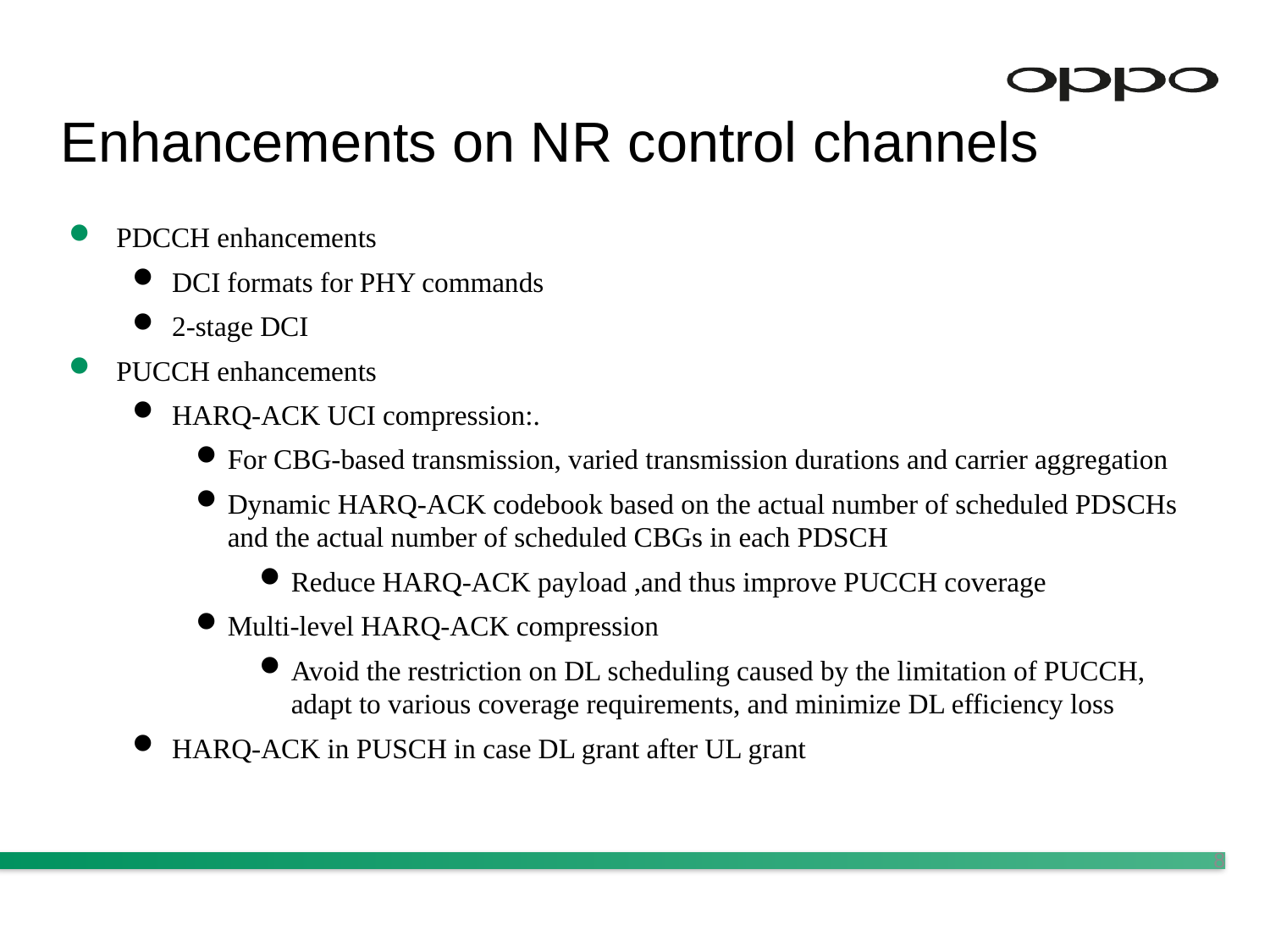

# Enhancements on NR control channels
PDCCH enhancements
DCI formats for PHY commands
2-stage DCI
PUCCH enhancements
HARQ-ACK UCI compression:.
For CBG-based transmission, varied transmission durations and carrier aggregation
Dynamic HARQ-ACK codebook based on the actual number of scheduled PDSCHs and the actual number of scheduled CBGs in each PDSCH
Reduce HARQ-ACK payload ,and thus improve PUCCH coverage
Multi-level HARQ-ACK compression
Avoid the restriction on DL scheduling caused by the limitation of PUCCH, adapt to various coverage requirements, and minimize DL efficiency loss
HARQ-ACK in PUSCH in case DL grant after UL grant
8